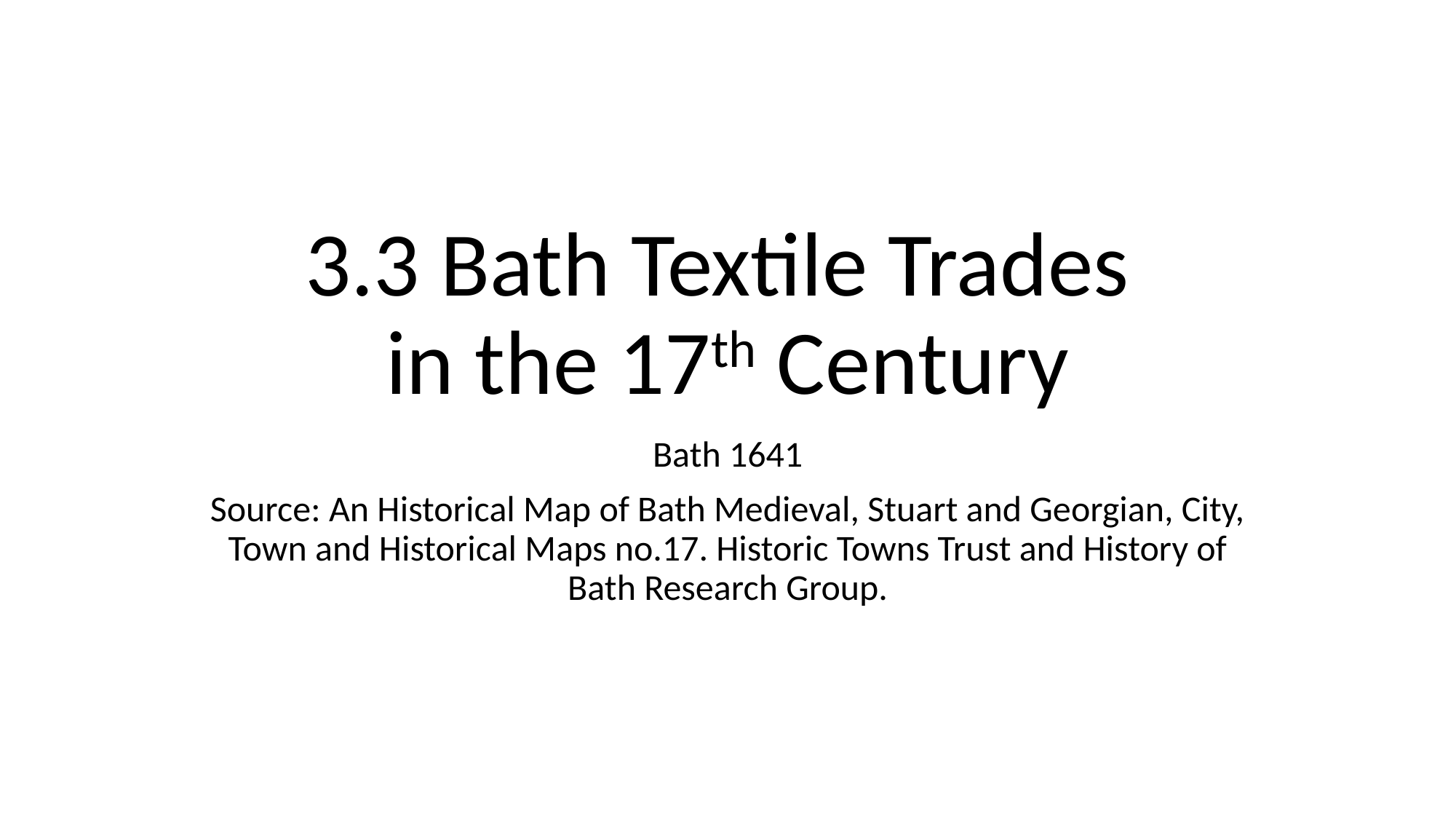

# 3.3 Bath Textile Trades in the 17th Century
Bath 1641
Source: An Historical Map of Bath Medieval, Stuart and Georgian, City, Town and Historical Maps no.17. Historic Towns Trust and History of Bath Research Group.